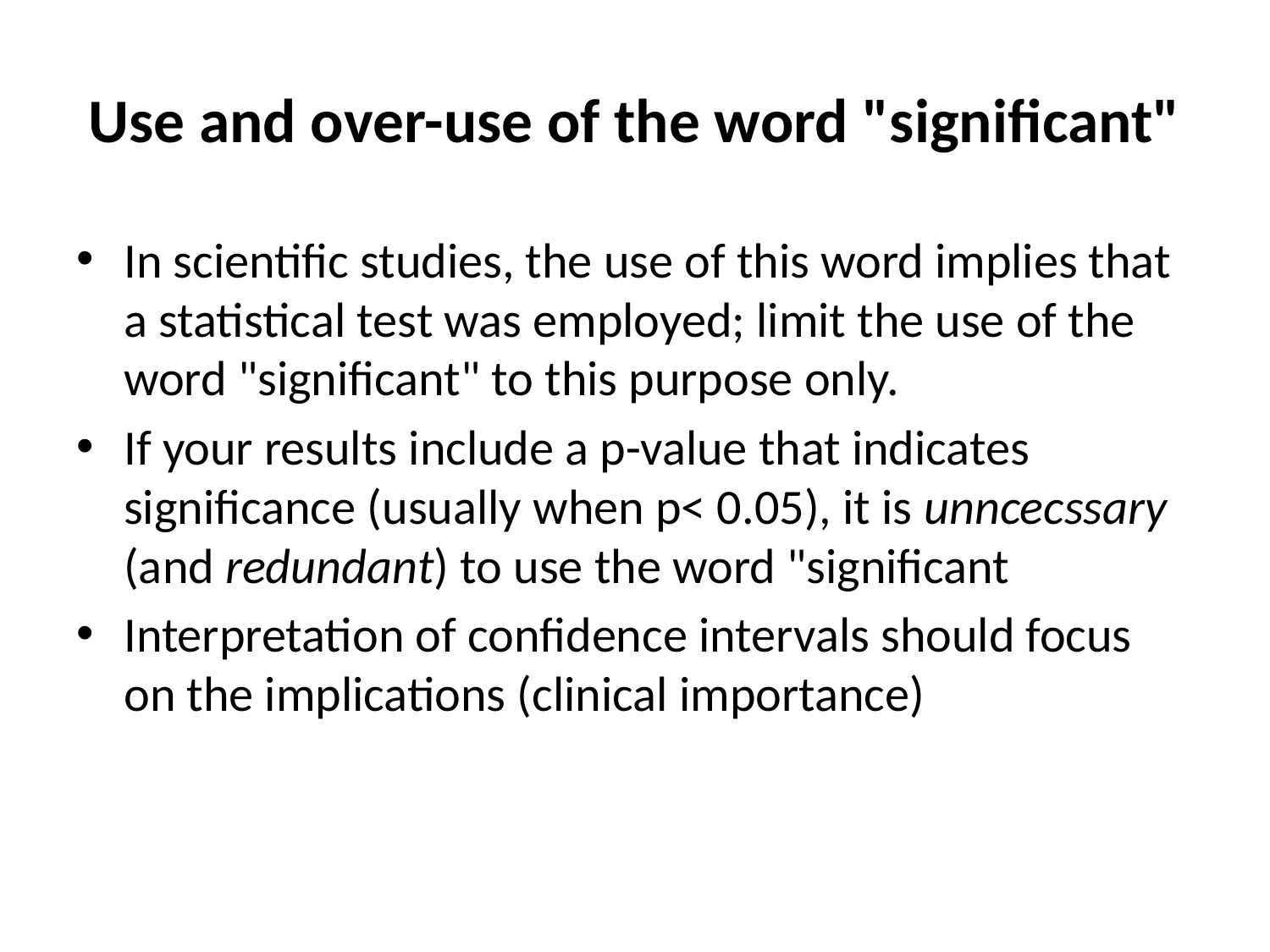

# Use and over-use of the word "significant"
In scientific studies, the use of this word implies that a statistical test was employed; limit the use of the word "significant" to this purpose only.
If your results include a p-value that indicates significance (usually when p< 0.05), it is unncecssary (and redundant) to use the word "significant
Interpretation of confidence intervals should focus on the implications (clinical importance)